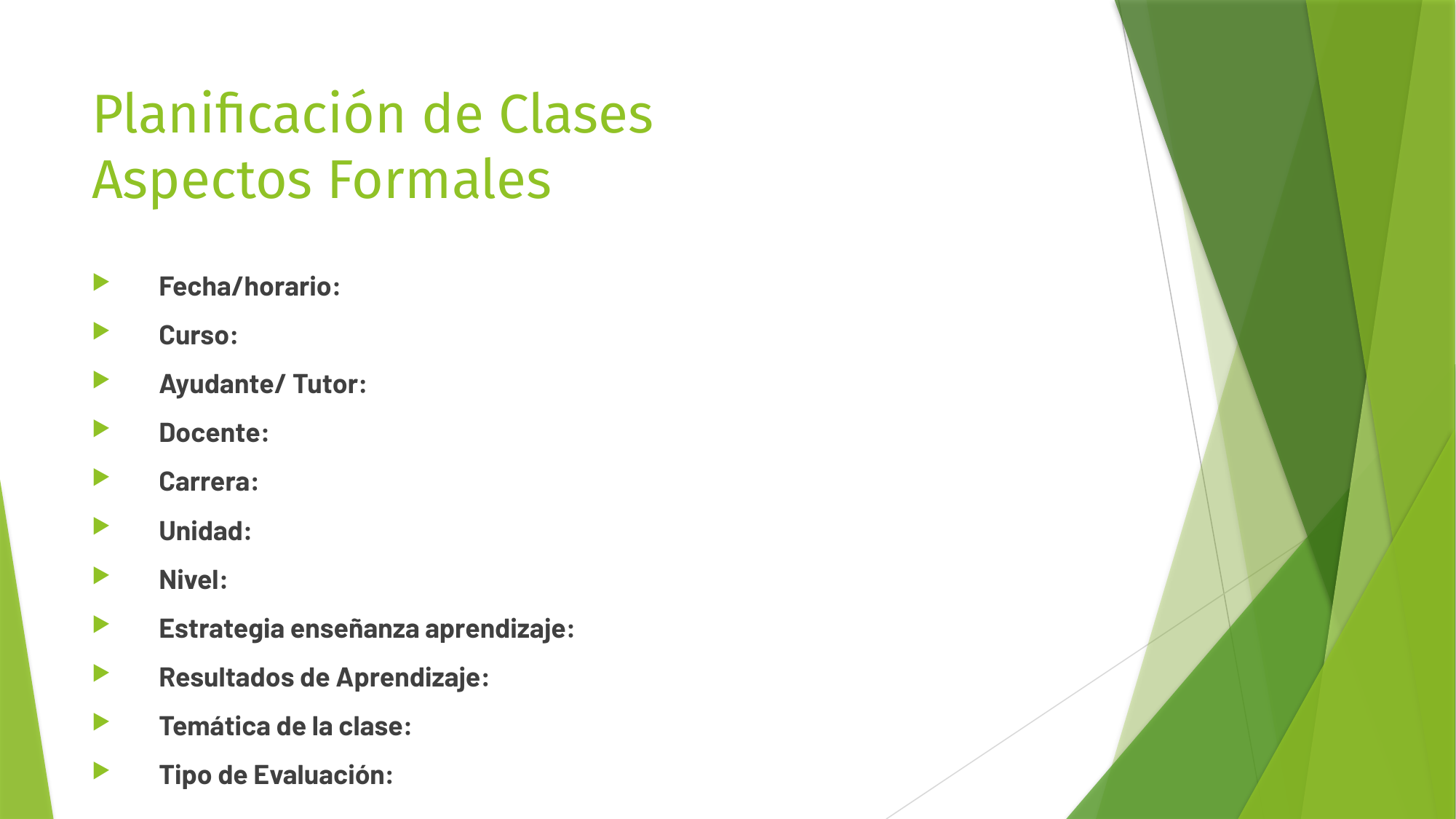

# Planificación de Clases Aspectos Formales
Fecha/horario:
Curso:
Ayudante/ Tutor:
Docente:
Carrera:
Unidad:
Nivel:
Estrategia enseñanza aprendizaje:
Resultados de Aprendizaje:
Temática de la clase:
Tipo de Evaluación: